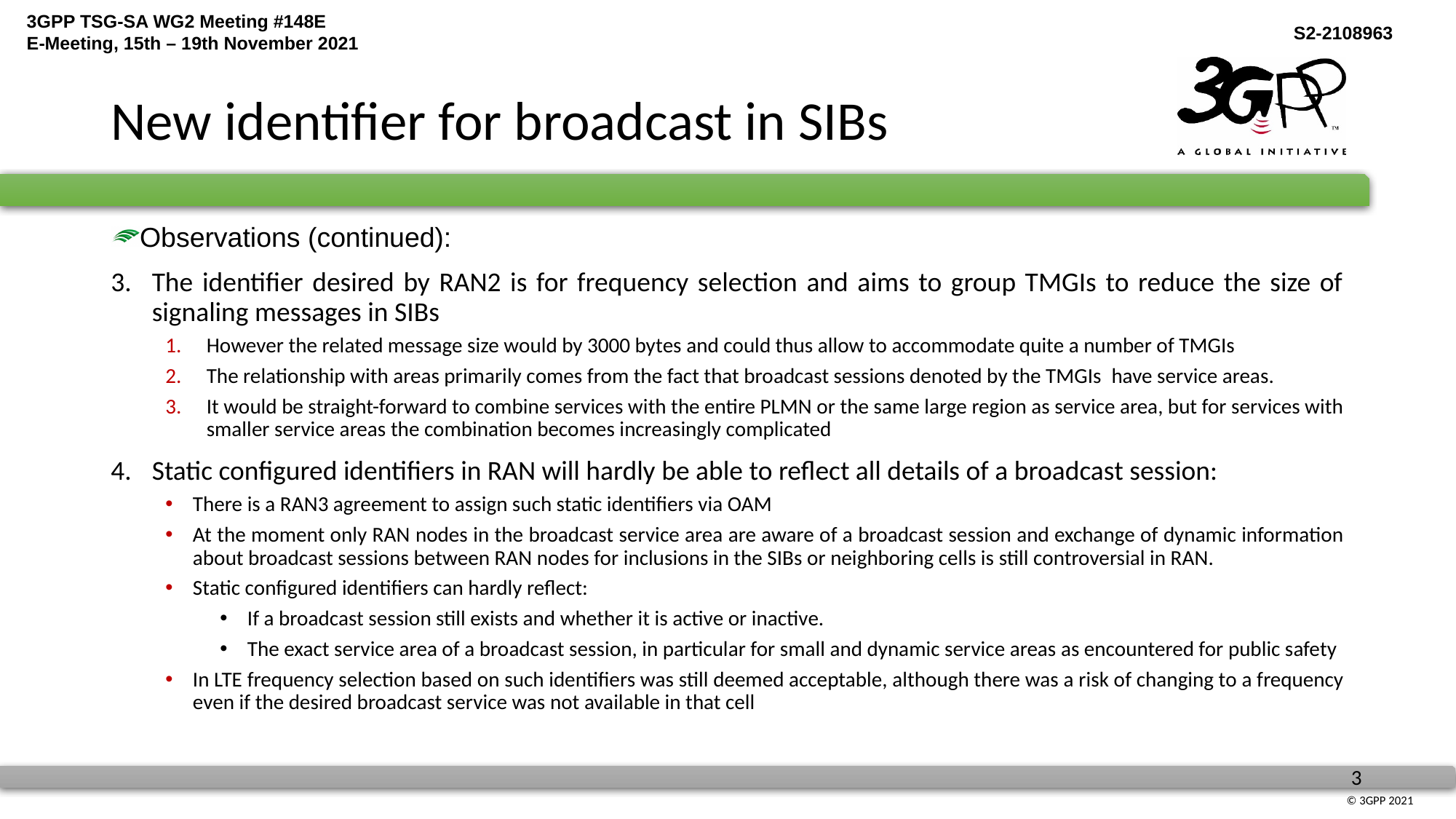

# New identifier for broadcast in SIBs
Observations (continued):
The identifier desired by RAN2 is for frequency selection and aims to group TMGIs to reduce the size of signaling messages in SIBs
However the related message size would by 3000 bytes and could thus allow to accommodate quite a number of TMGIs
The relationship with areas primarily comes from the fact that broadcast sessions denoted by the TMGIs  have service areas.
It would be straight-forward to combine services with the entire PLMN or the same large region as service area, but for services with smaller service areas the combination becomes increasingly complicated
Static configured identifiers in RAN will hardly be able to reflect all details of a broadcast session:
There is a RAN3 agreement to assign such static identifiers via OAM
At the moment only RAN nodes in the broadcast service area are aware of a broadcast session and exchange of dynamic information about broadcast sessions between RAN nodes for inclusions in the SIBs or neighboring cells is still controversial in RAN.
Static configured identifiers can hardly reflect:
If a broadcast session still exists and whether it is active or inactive.
The exact service area of a broadcast session, in particular for small and dynamic service areas as encountered for public safety
In LTE frequency selection based on such identifiers was still deemed acceptable, although there was a risk of changing to a frequency even if the desired broadcast service was not available in that cell